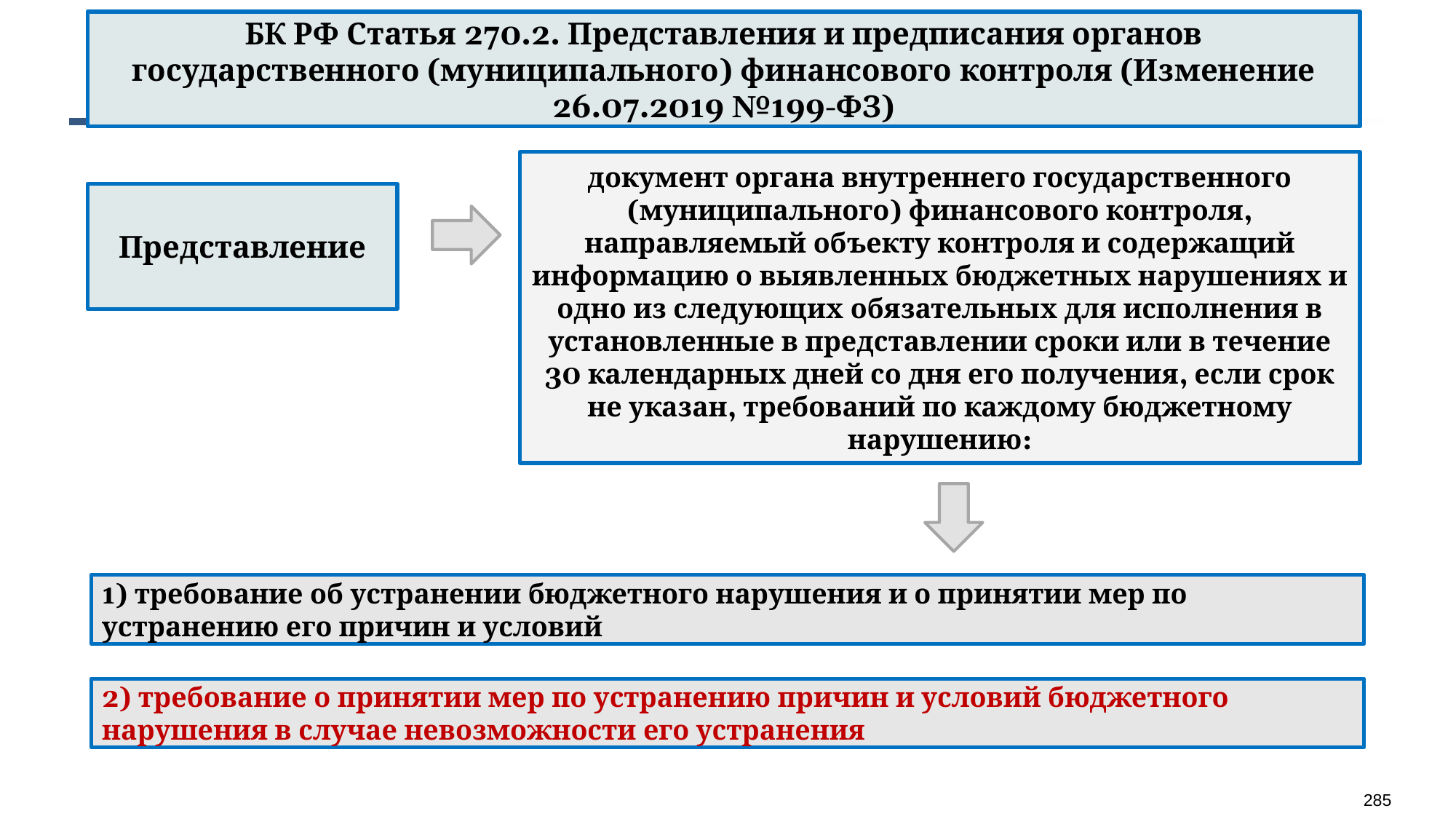

БК РФ Статья 270.2. Представления и предписания органов государственного (муниципального) финансового контроля (Изменение 26.07.2019 №199-ФЗ)
документ органа внутреннего государственного (муниципального) финансового контроля, направляемый объекту контроля и содержащий информацию о выявленных бюджетных нарушениях и одно из следующих обязательных для исполнения в установленные в представлении сроки или в течение 30 календарных дней со дня его получения, если срок не указан, требований по каждому бюджетному нарушению:
Представление

1) требование об устранении бюджетного нарушения и о принятии мер по устранению его причин и условий
2) требование о принятии мер по устранению причин и условий бюджетного нарушения в случае невозможности его устранения